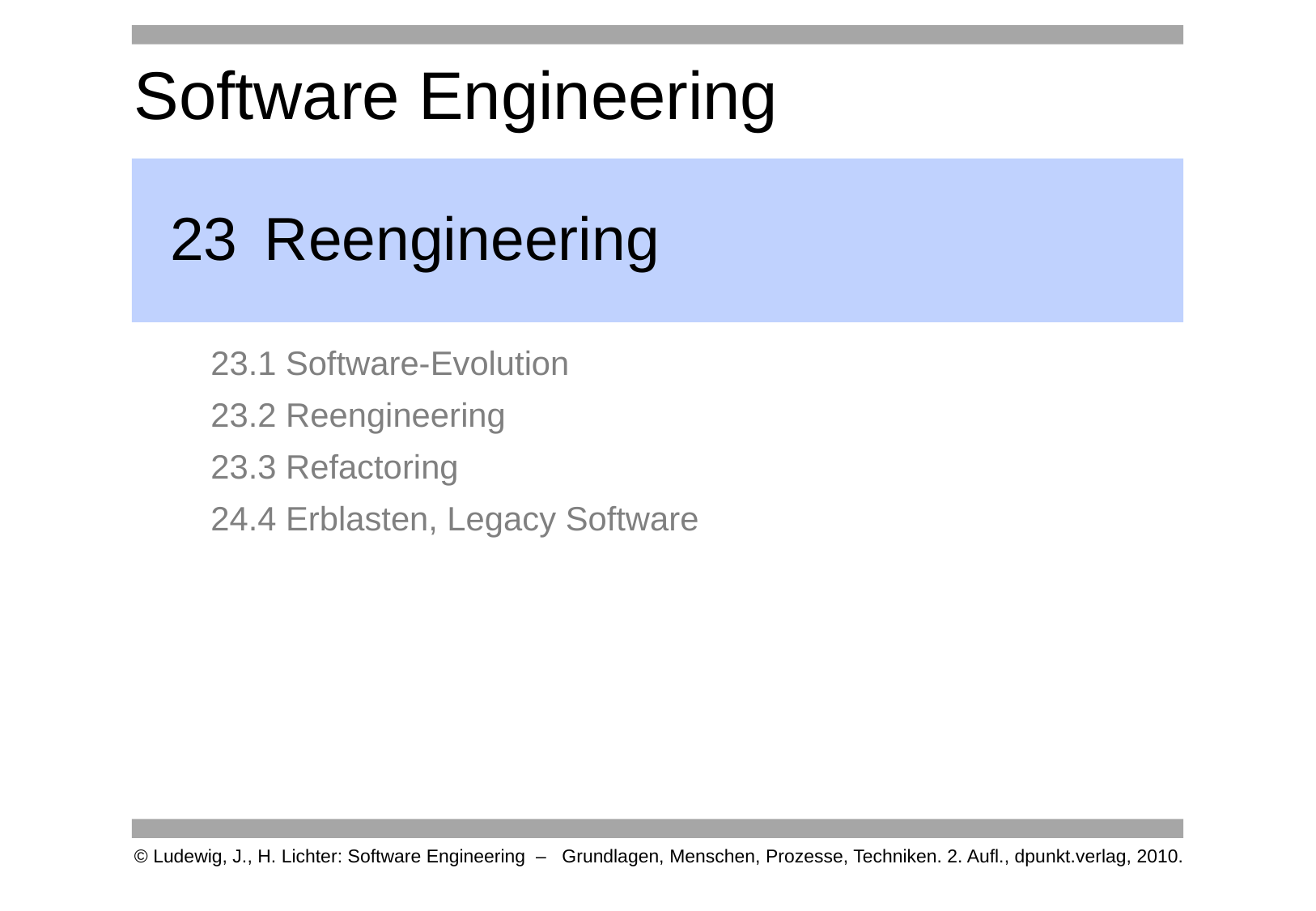

# 23	Reengineering
23.1 Software-Evolution
23.2 Reengineering
23.3 Refactoring
24.4 Erblasten, Legacy Software